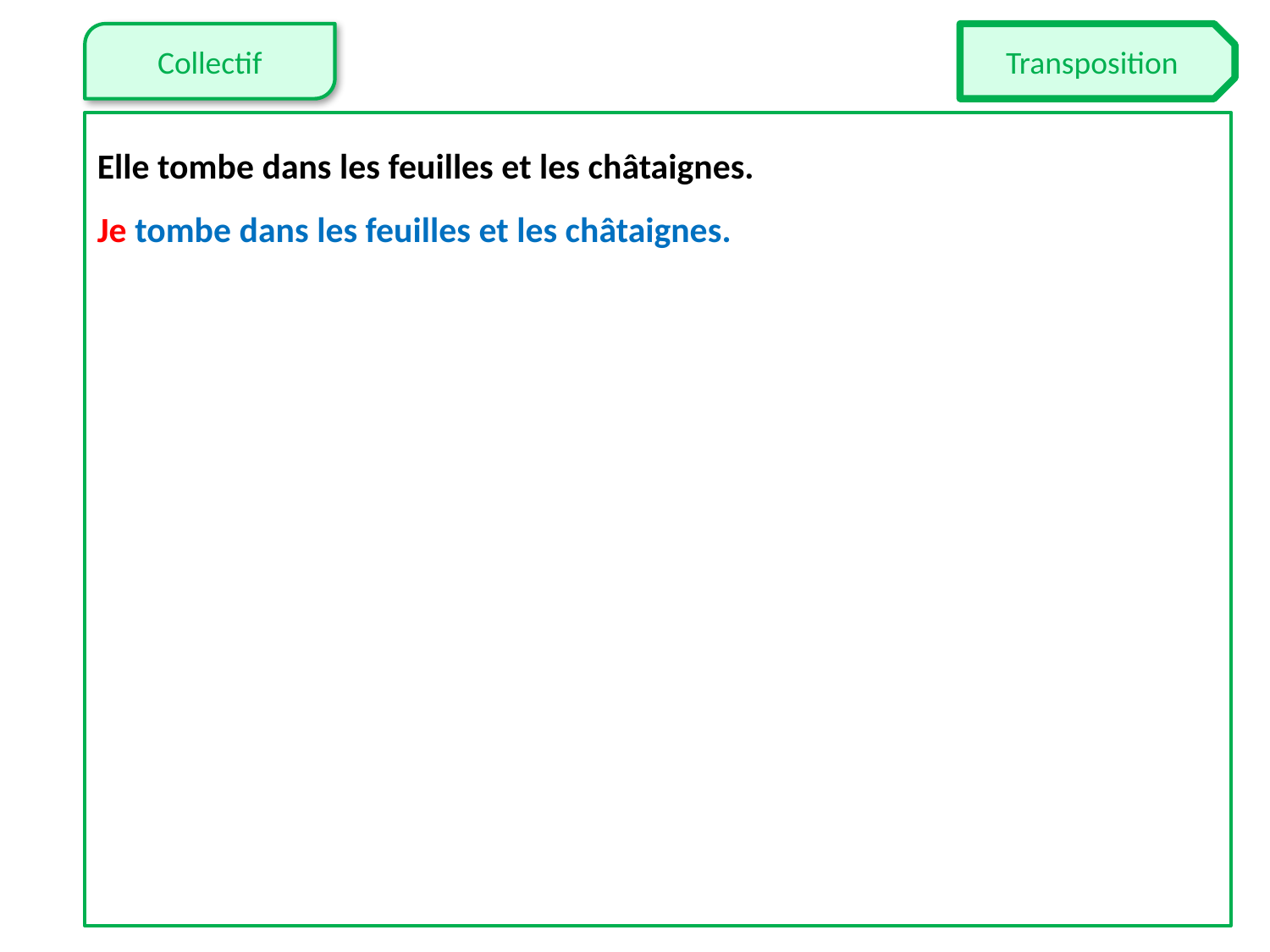

Elle tombe dans les feuilles et les châtaignes.
Je tombe dans les feuilles et les châtaignes.